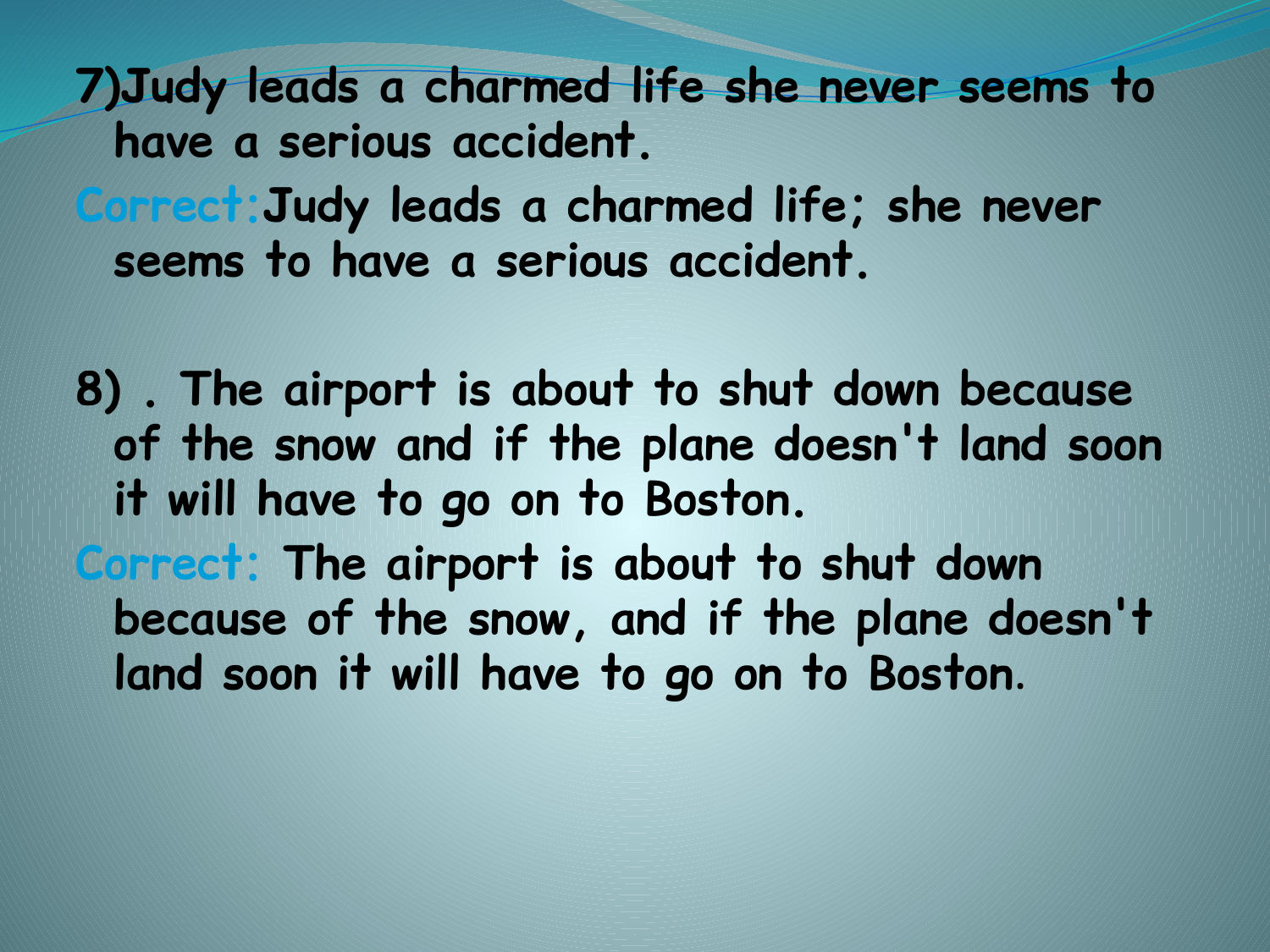

7)Judy leads a charmed life she never seems to have a serious accident.
Correct:Judy leads a charmed life; she never seems to have a serious accident.

8) . The airport is about to shut down because of the snow and if the plane doesn't land soon it will have to go on to Boston.
Correct: The airport is about to shut down because of the snow, and if the plane doesn't land soon it will have to go on to Boston.